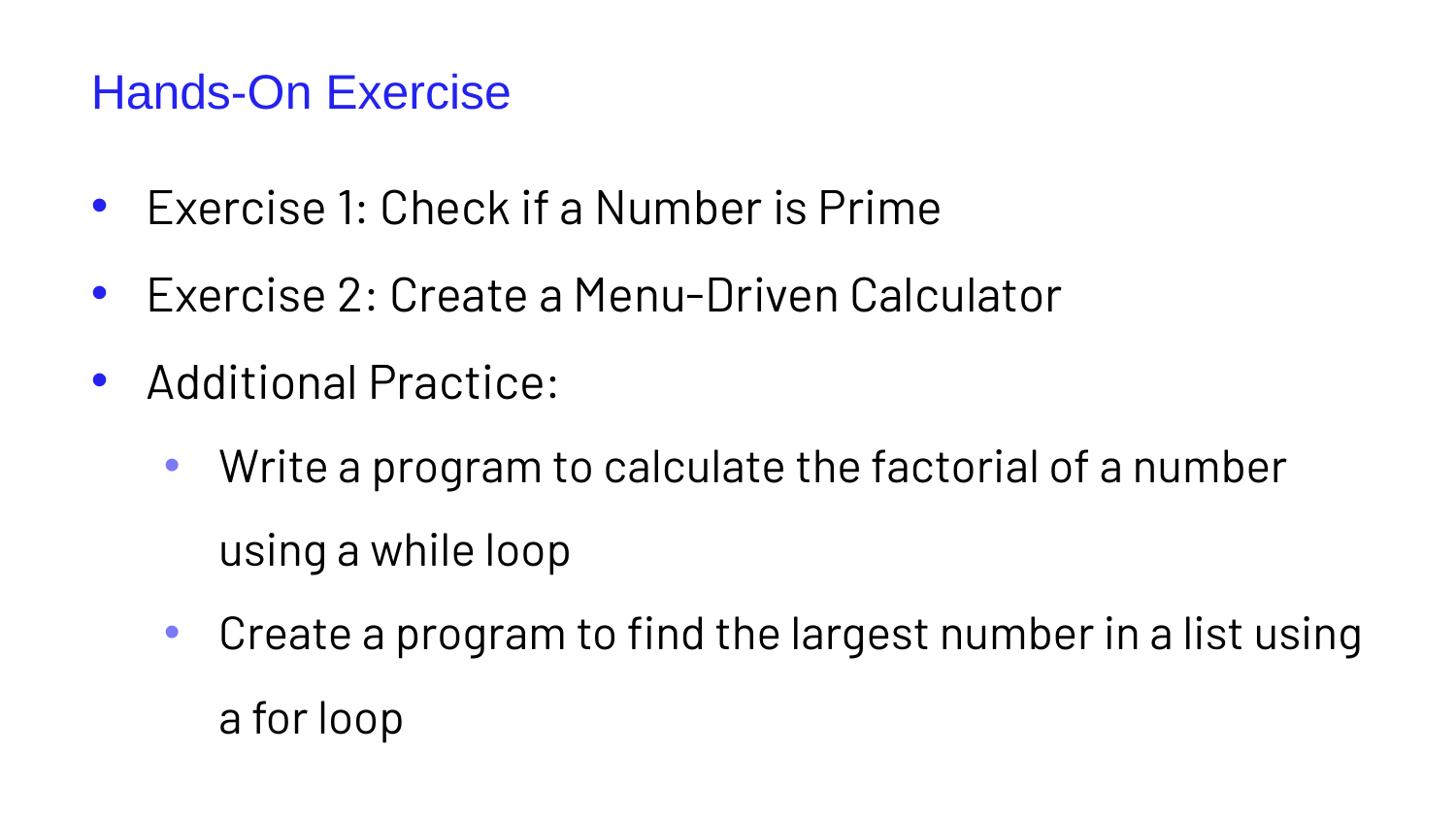

Hands-On Exercise
Exercise 1: Check if a Number is Prime
Exercise 2: Create a Menu-Driven Calculator
Additional Practice:
Write a program to calculate the factorial of a number using a while loop
Create a program to find the largest number in a list using a for loop